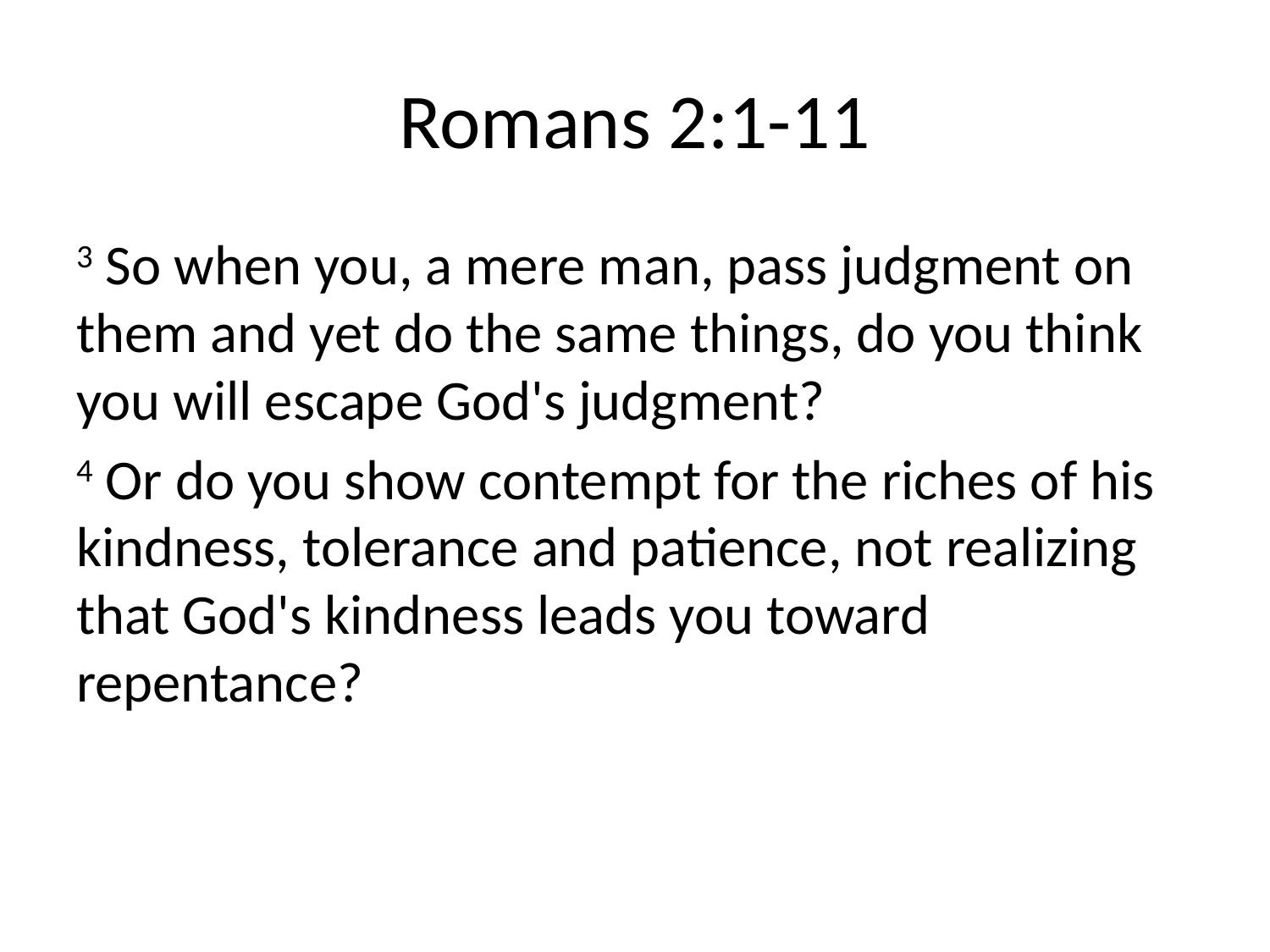

# Romans 2:1-11
3 So when you, a mere man, pass judgment on them and yet do the same things, do you think you will escape God's judgment?
4 Or do you show contempt for the riches of his kindness, tolerance and patience, not realizing that God's kindness leads you toward repentance?